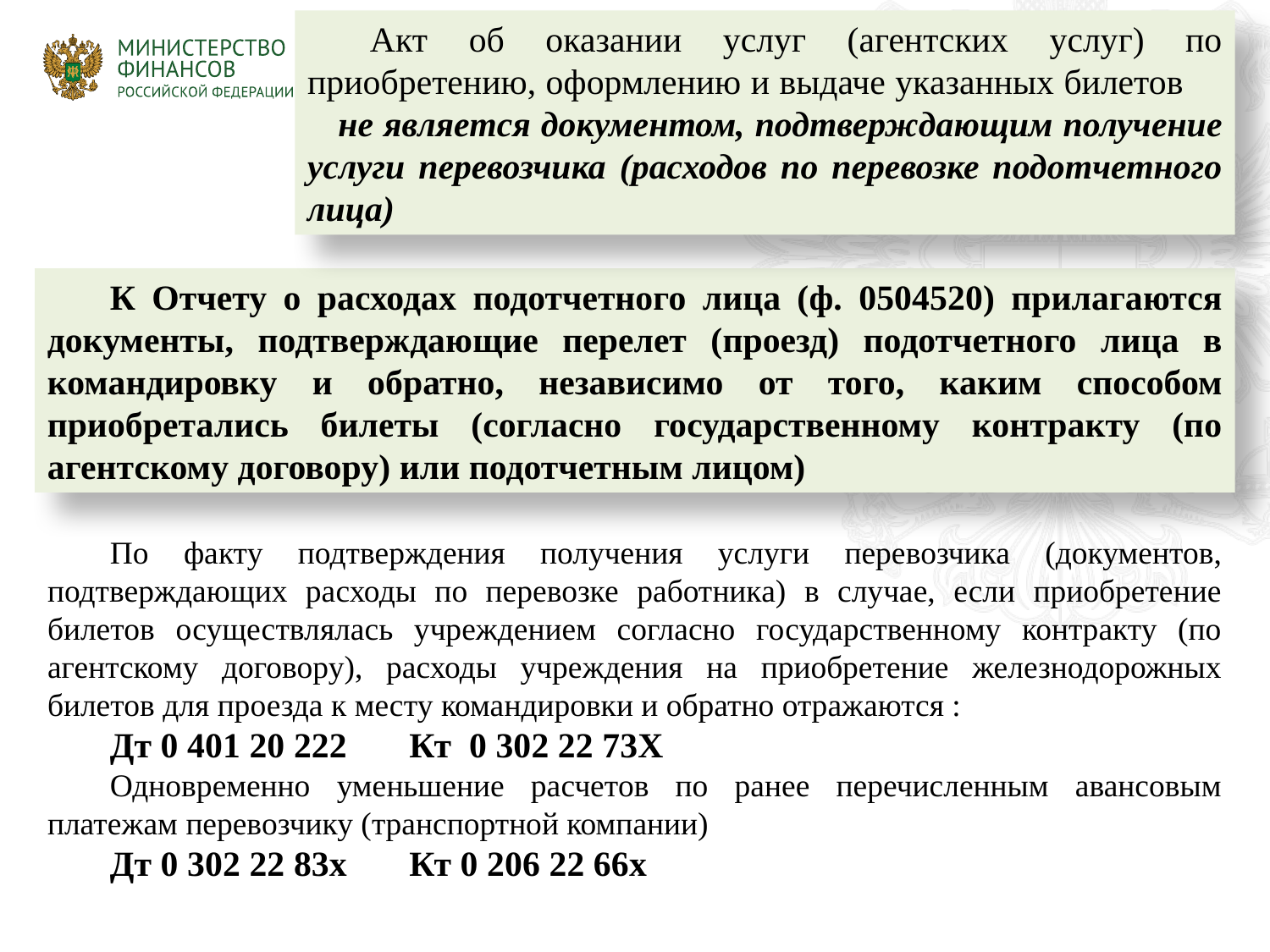

Акт об оказании услуг (агентских услуг) по приобретению, оформлению и выдаче указанных билетов        не является документом, подтверждающим получение услуги перевозчика (расходов по перевозке подотчетного лица)
К Отчету о расходах подотчетного лица (ф. 0504520) прилагаются документы, подтверждающие перелет (проезд) подотчетного лица в командировку и обратно, независимо от того, каким способом приобретались билеты (согласно государственному контракту (по агентскому договору) или подотчетным лицом)
По факту подтверждения получения услуги перевозчика (документов, подтверждающих расходы по перевозке работника) в случае, если приобретение билетов осуществлялась учреждением согласно государственному контракту (по агентскому договору), расходы учреждения на приобретение железнодорожных билетов для проезда к месту командировки и обратно отражаются :
Дт 0 401 20 222       Кт  0 302 22 73Х
Одновременно уменьшение расчетов по ранее перечисленным авансовым платежам перевозчику (транспортной компании)
Дт 0 302 22 83х       Кт 0 206 22 66х